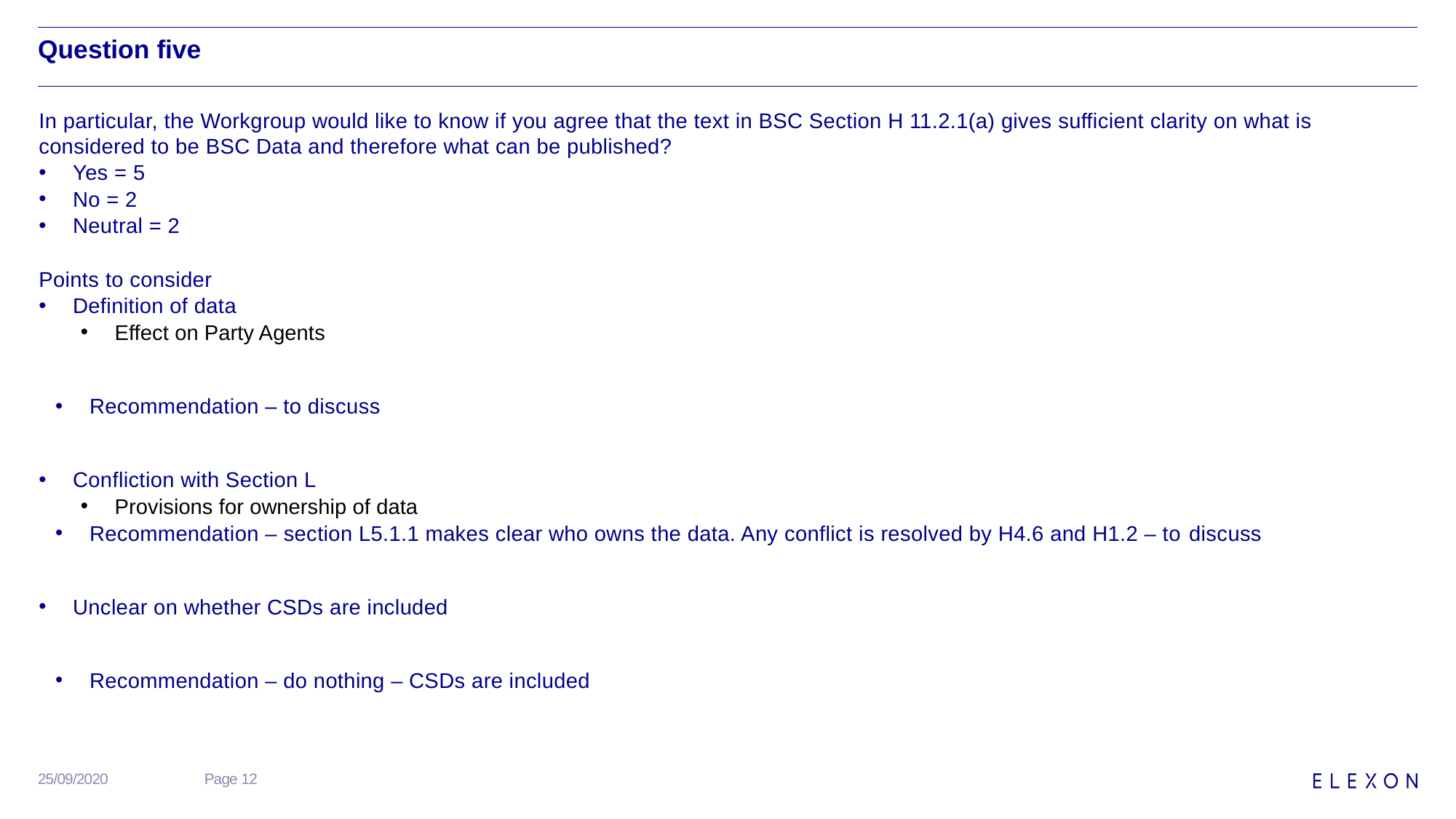

# Question five
In particular, the Workgroup would like to know if you agree that the text in BSC Section H 11.2.1(a) gives sufficient clarity on what is considered to be BSC Data and therefore what can be published?
Yes = 5
No = 2
Neutral = 2

Points to consider
Definition of data
Effect on Party Agents

Recommendation – to discuss

Confliction with Section L
Provisions for ownership of data
Recommendation – section L5.1.1 makes clear who owns the data. Any conflict is resolved by H4.6 and H1.2 – to discuss

Unclear on whether CSDs are included

Recommendation – do nothing – CSDs are included

25/09/2020
Page 12